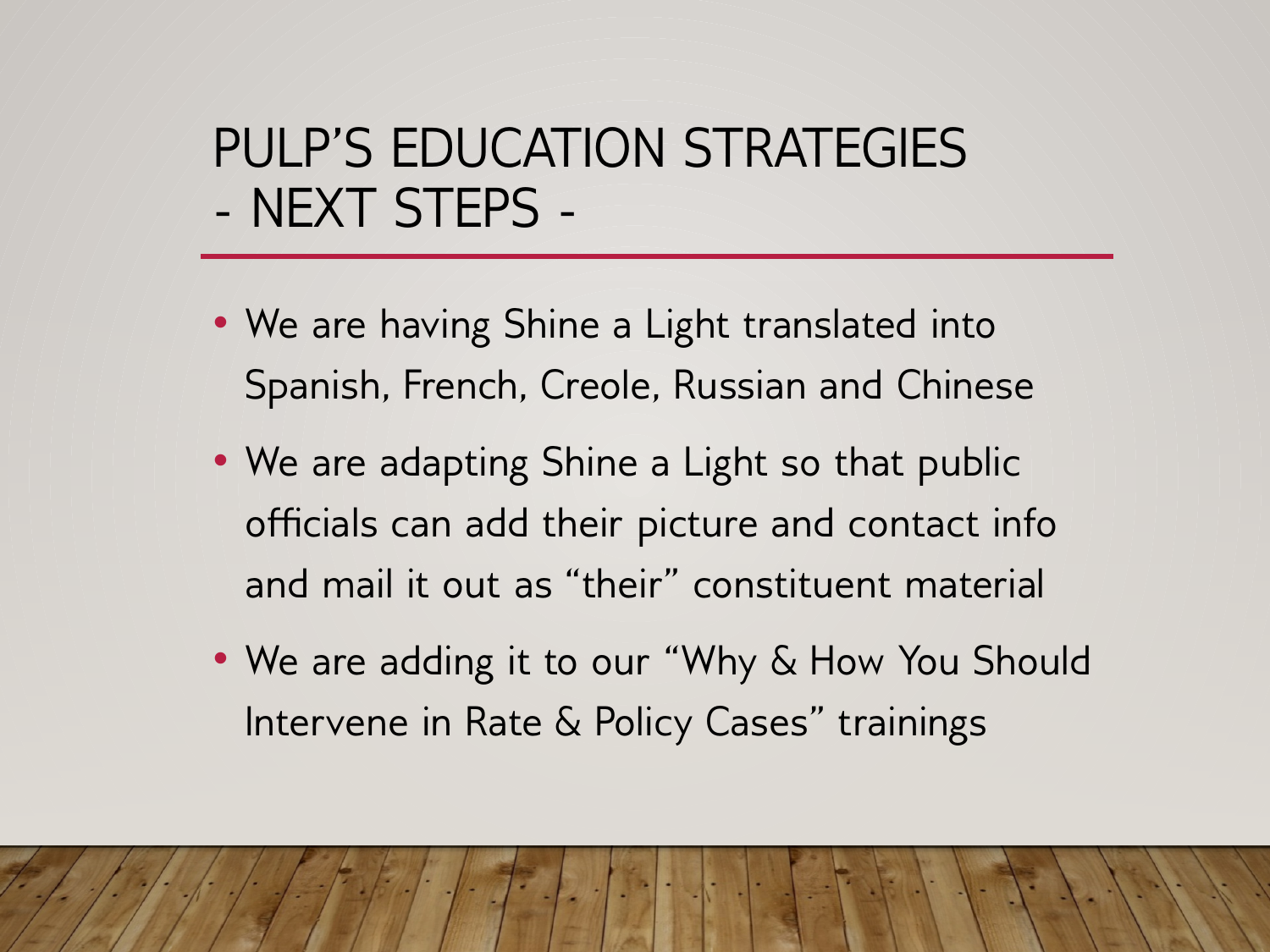

# Pulp’s education strategies - next steps -
We are having Shine a Light translated into Spanish, French, Creole, Russian and Chinese
We are adapting Shine a Light so that public officials can add their picture and contact info and mail it out as “their” constituent material
We are adding it to our “Why & How You Should Intervene in Rate & Policy Cases” trainings